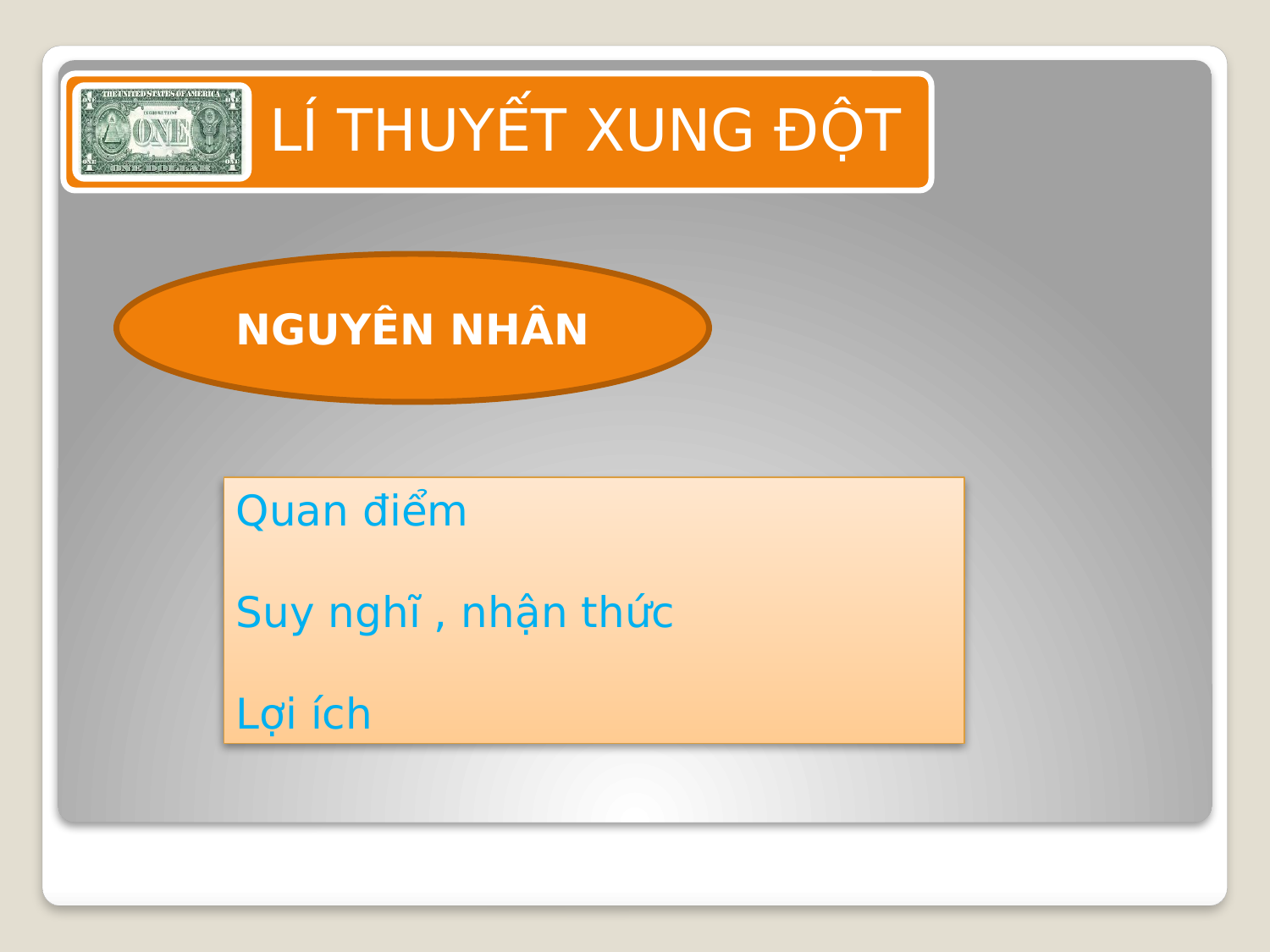

LÍ THUYẾT XUNG ĐỘT
NGUYÊN NHÂN
Quan điểm

Suy nghĩ , nhận thức

Lợi ích